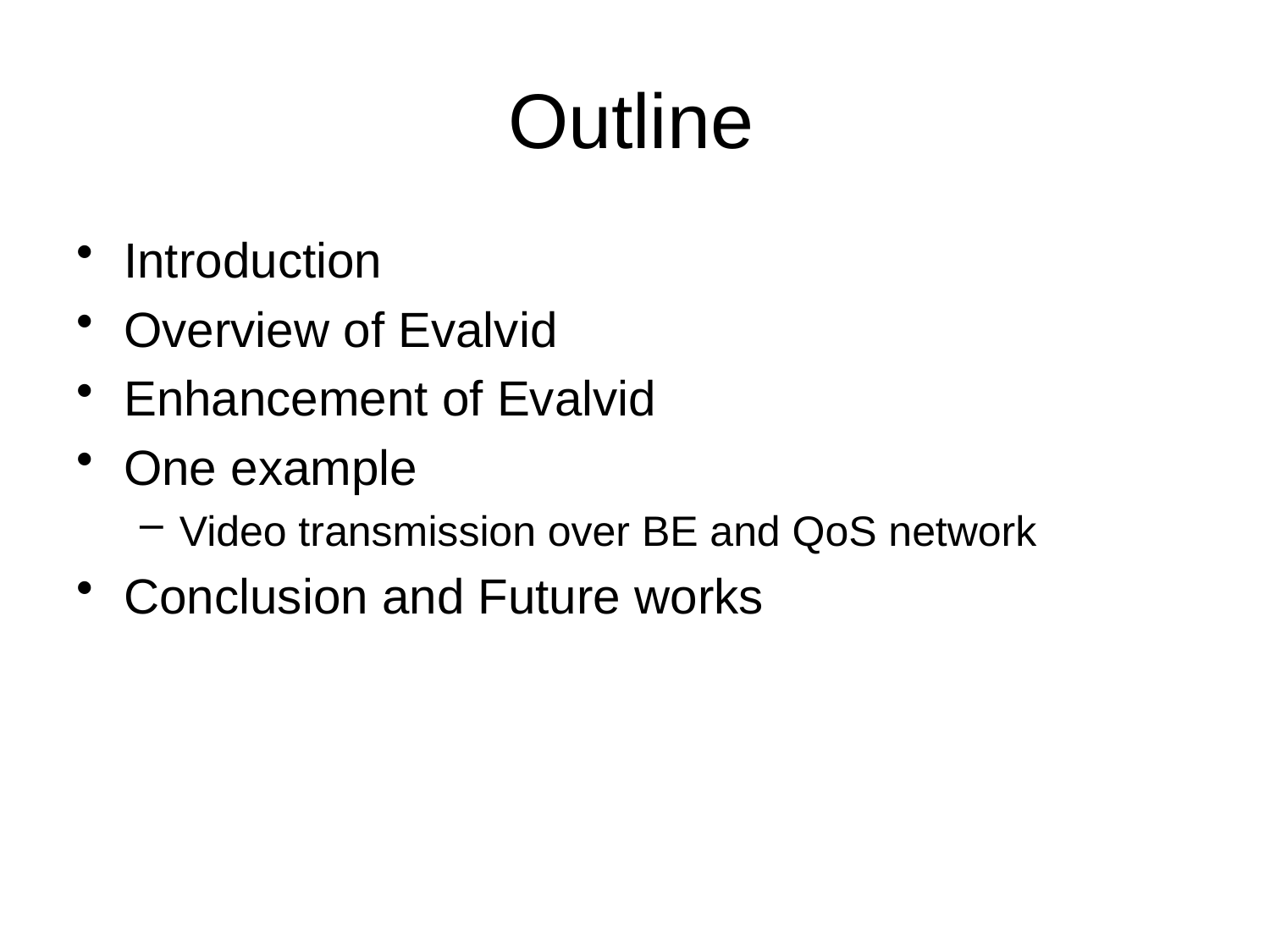

# Outline
Introduction
Overview of Evalvid
Enhancement of Evalvid
One example
Video transmission over BE and QoS network
Conclusion and Future works